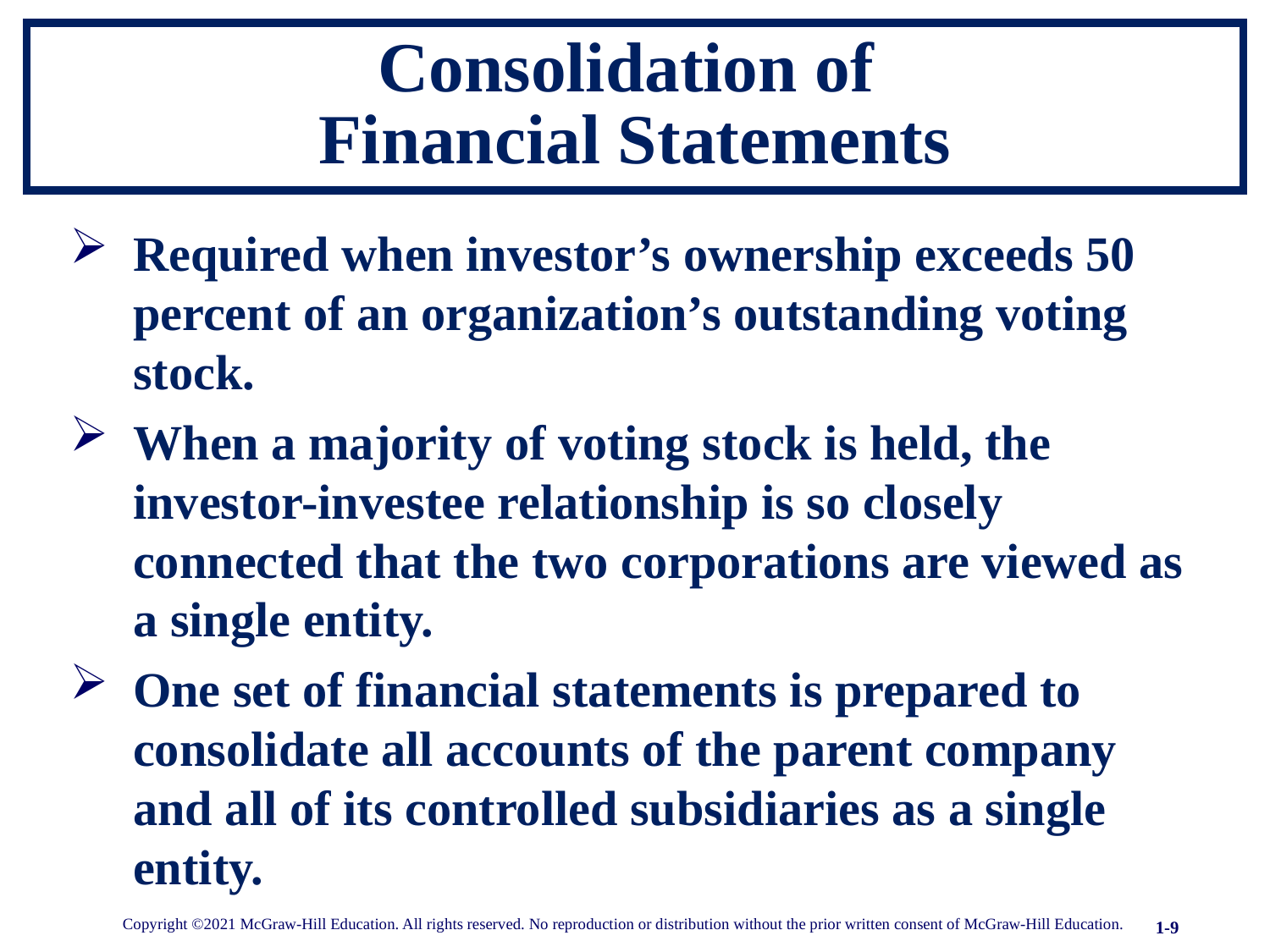

# Consolidation of Financial Statements
Required when investor’s ownership exceeds 50 percent of an organization’s outstanding voting stock.
When a majority of voting stock is held, the investor-investee relationship is so closely connected that the two corporations are viewed as a single entity.
One set of financial statements is prepared to consolidate all accounts of the parent company and all of its controlled subsidiaries as a single entity.
Copyright ©2021 McGraw-Hill Education. All rights reserved. No reproduction or distribution without the prior written consent of McGraw-Hill Education.
1-9